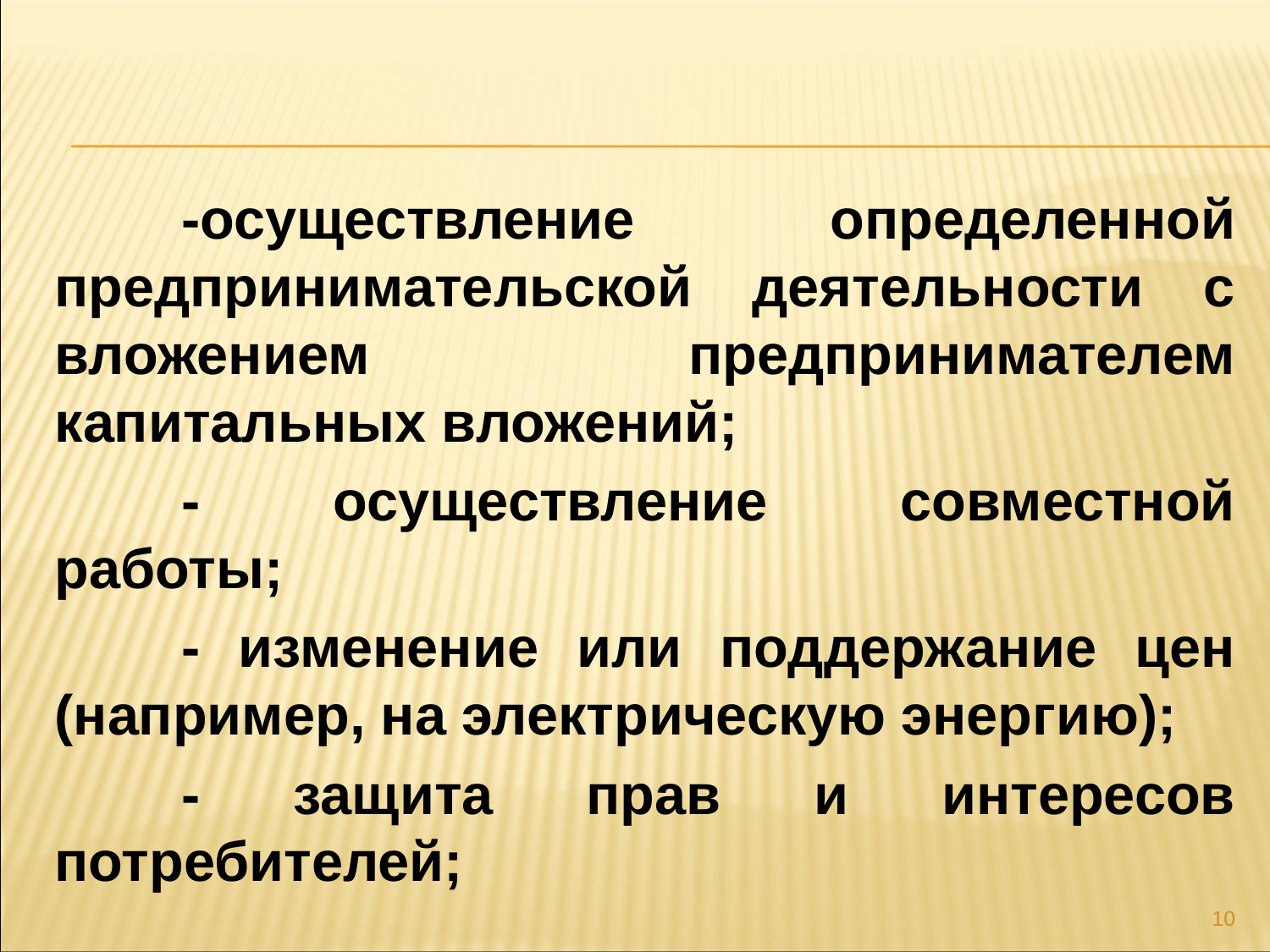

-осуществление определенной предпринимательской деятельности с вложением предпринимателем капитальных вложений;
	- осуществление совместной работы;
	- изменение или поддержание цен (например, на электрическую энергию);
	- защита прав и интересов потребителей;
10